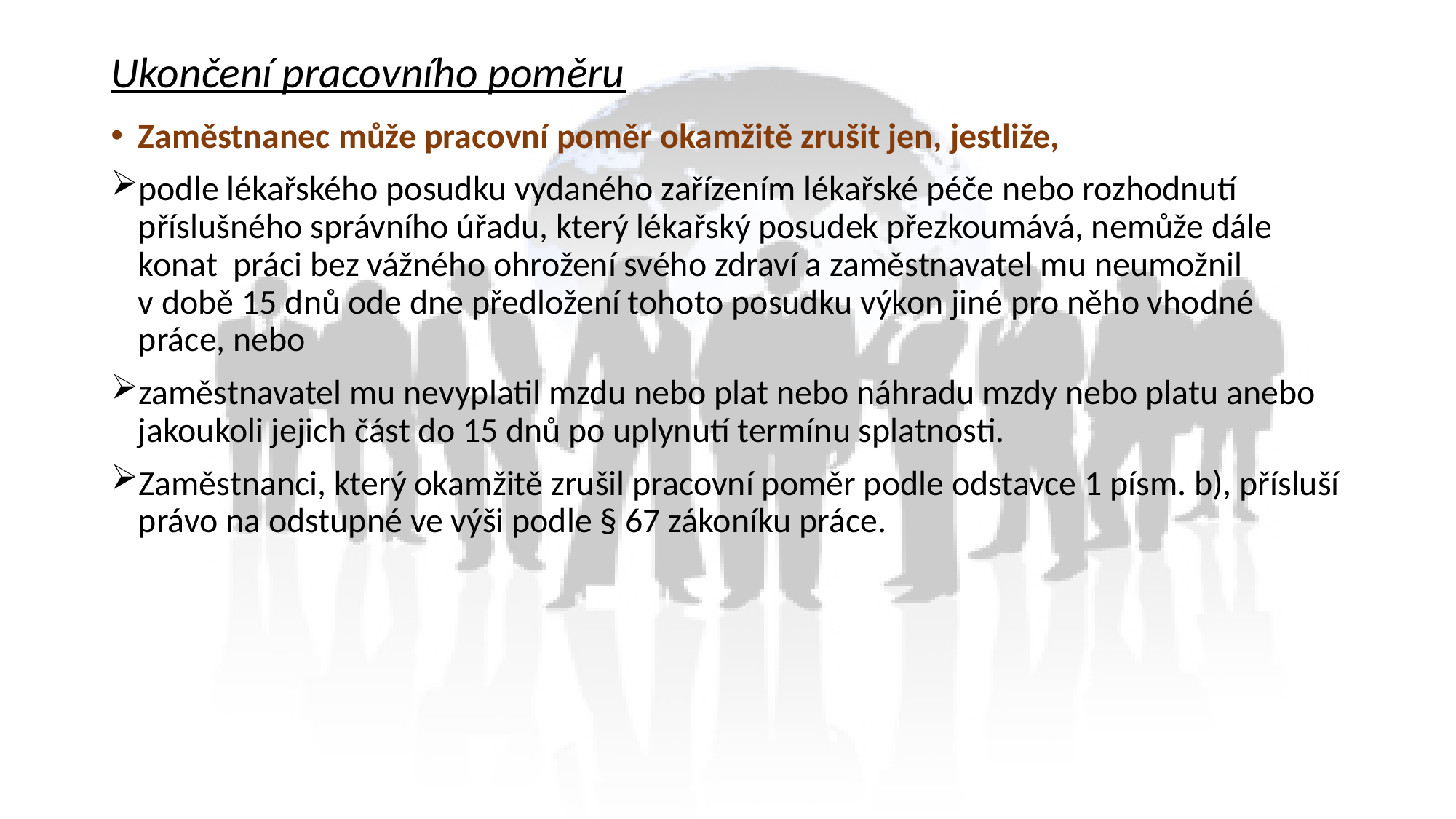

# Ukončení pracovního poměru
Zaměstnanec může pracovní poměr okamžitě zrušit jen, jestliže,
podle lékařského posudku vydaného zařízením lékařské péče nebo rozhodnutí  příslušného správního úřadu, který lékařský posudek přezkoumává, nemůže dále konat  práci bez vážného ohrožení svého zdraví a zaměstnavatel mu neumožnil
v době 15 dnů ode dne předložení tohoto posudku výkon jiné pro něho vhodné práce, nebo
zaměstnavatel mu nevyplatil mzdu nebo plat nebo náhradu mzdy nebo platu anebo jakoukoli jejich část do 15 dnů po uplynutí termínu splatnosti.
Zaměstnanci, který okamžitě zrušil pracovní poměr podle odstavce 1 písm. b), přísluší právo na odstupné ve výši podle § 67 zákoníku práce.